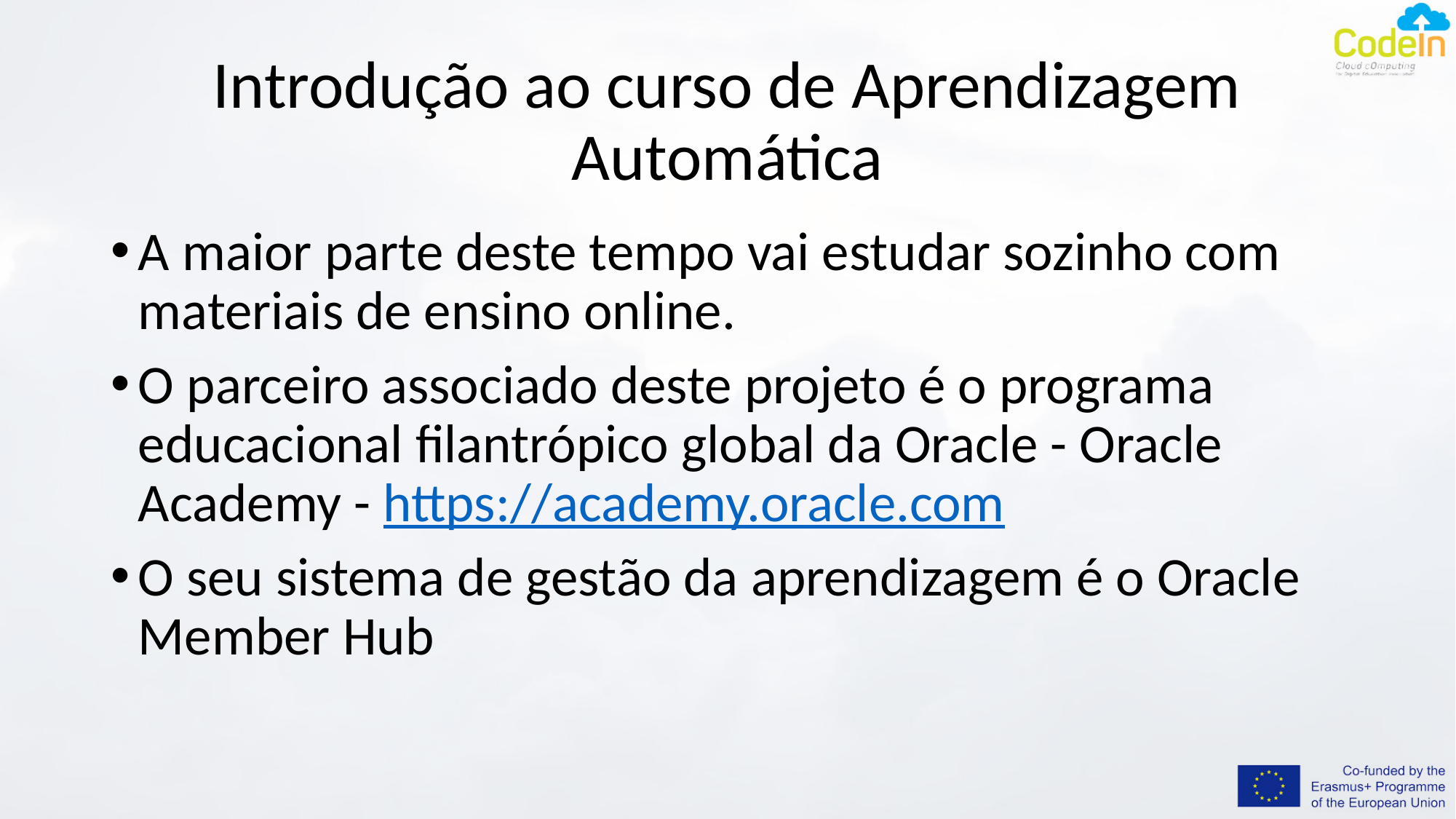

# Introdução ao curso de Aprendizagem Automática
A maior parte deste tempo vai estudar sozinho com materiais de ensino online.
O parceiro associado deste projeto é o programa educacional filantrópico global da Oracle - Oracle Academy - https://academy.oracle.com
O seu sistema de gestão da aprendizagem é o Oracle Member Hub